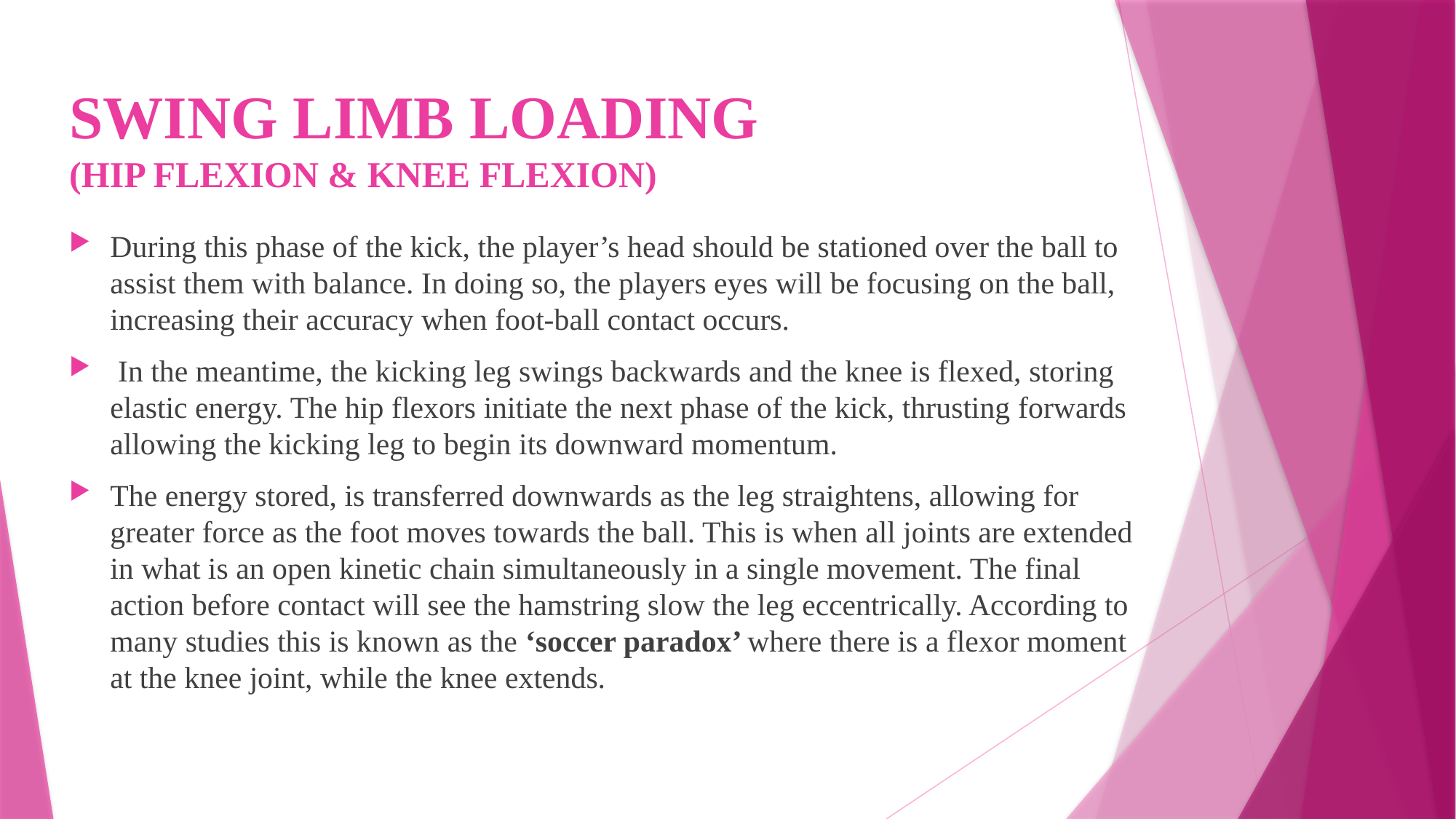

# SWING LIMB LOADING (HIP FLEXION & KNEE FLEXION)
During this phase of the kick, the player’s head should be stationed over the ball to assist them with balance. In doing so, the players eyes will be focusing on the ball, increasing their accuracy when foot-ball contact occurs.
 In the meantime, the kicking leg swings backwards and the knee is flexed, storing elastic energy. The hip flexors initiate the next phase of the kick, thrusting forwards allowing the kicking leg to begin its downward momentum.
The energy stored, is transferred downwards as the leg straightens, allowing for greater force as the foot moves towards the ball. This is when all joints are extended in what is an open kinetic chain simultaneously in a single movement. The final action before contact will see the hamstring slow the leg eccentrically. According to many studies this is known as the ‘soccer paradox’ where there is a flexor moment at the knee joint, while the knee extends.